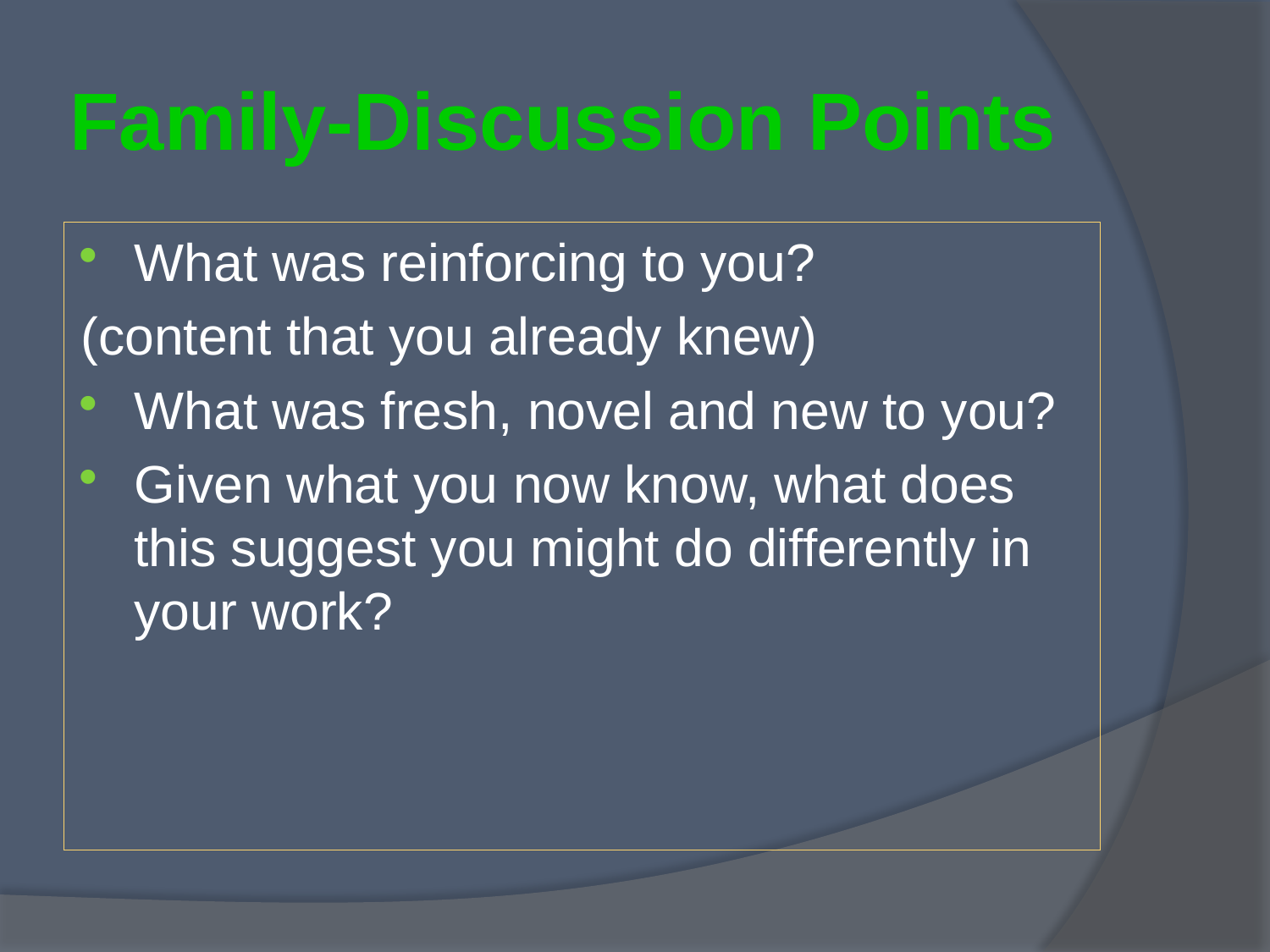

# Family-Discussion Points
What was reinforcing to you?
(content that you already knew)
What was fresh, novel and new to you?
Given what you now know, what does this suggest you might do differently in your work?